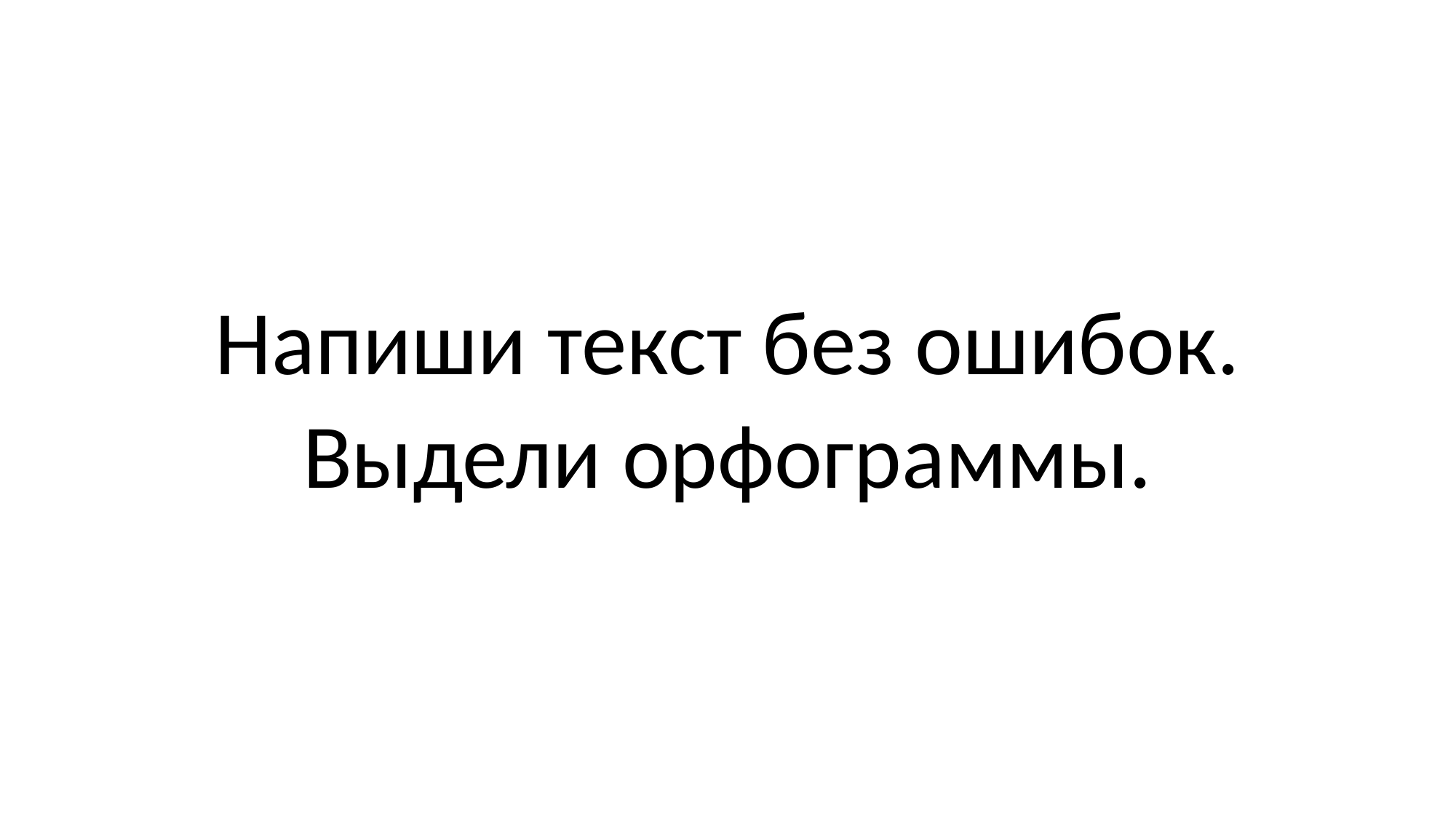

#
Напиши текст без ошибок.
Выдели орфограммы.